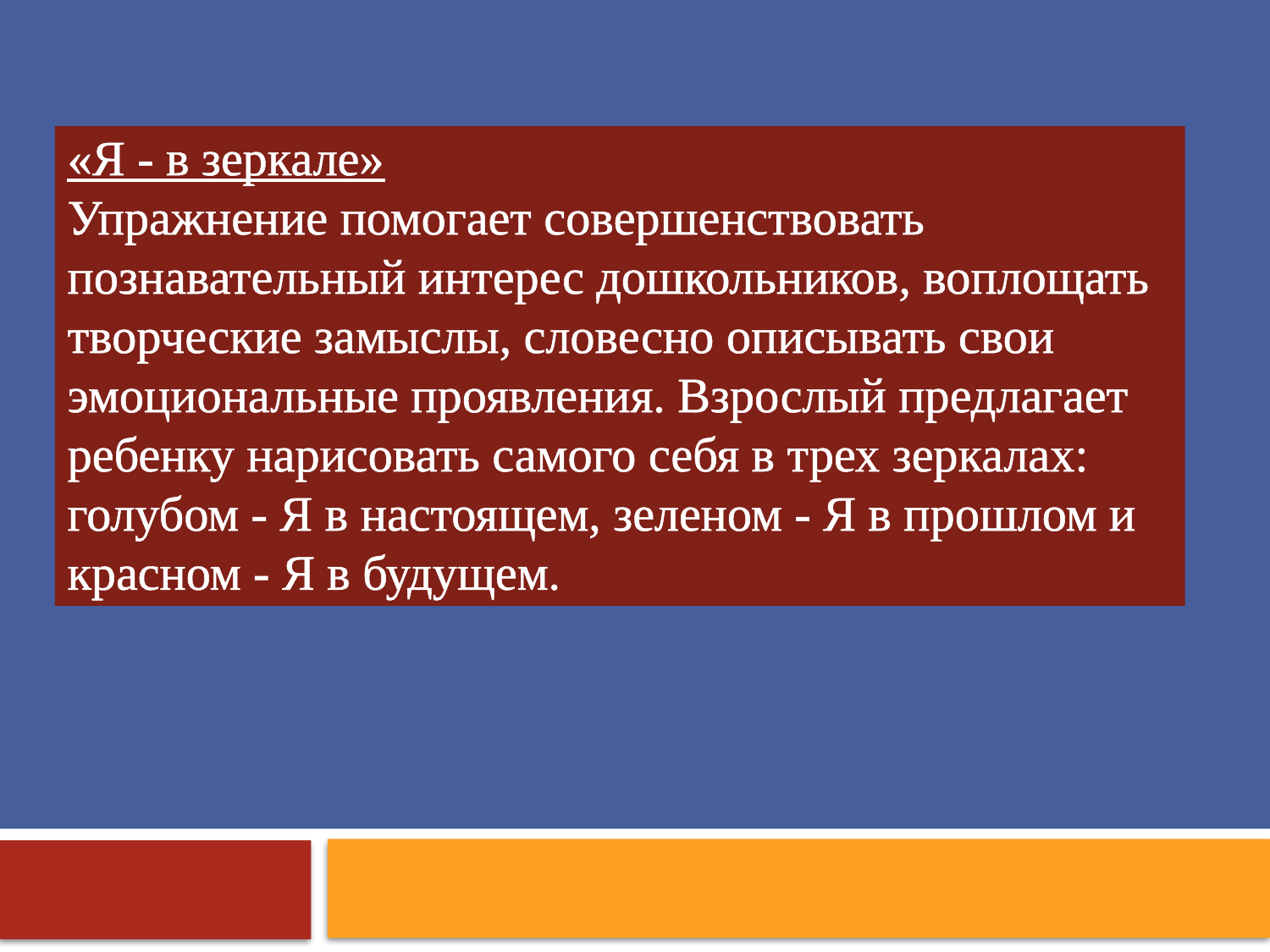

# «Я - в зеркале» Упражнение помогает совершенствовать познавательный интерес дошкольников, воплощать творческие замыслы, словесно описывать свои эмоциональные проявления. Взрослый предлагает ребенку нарисовать самого себя в трех зеркалах: голубом - Я в настоящем, зеленом - Я в прошлом и красном - Я в будущем.